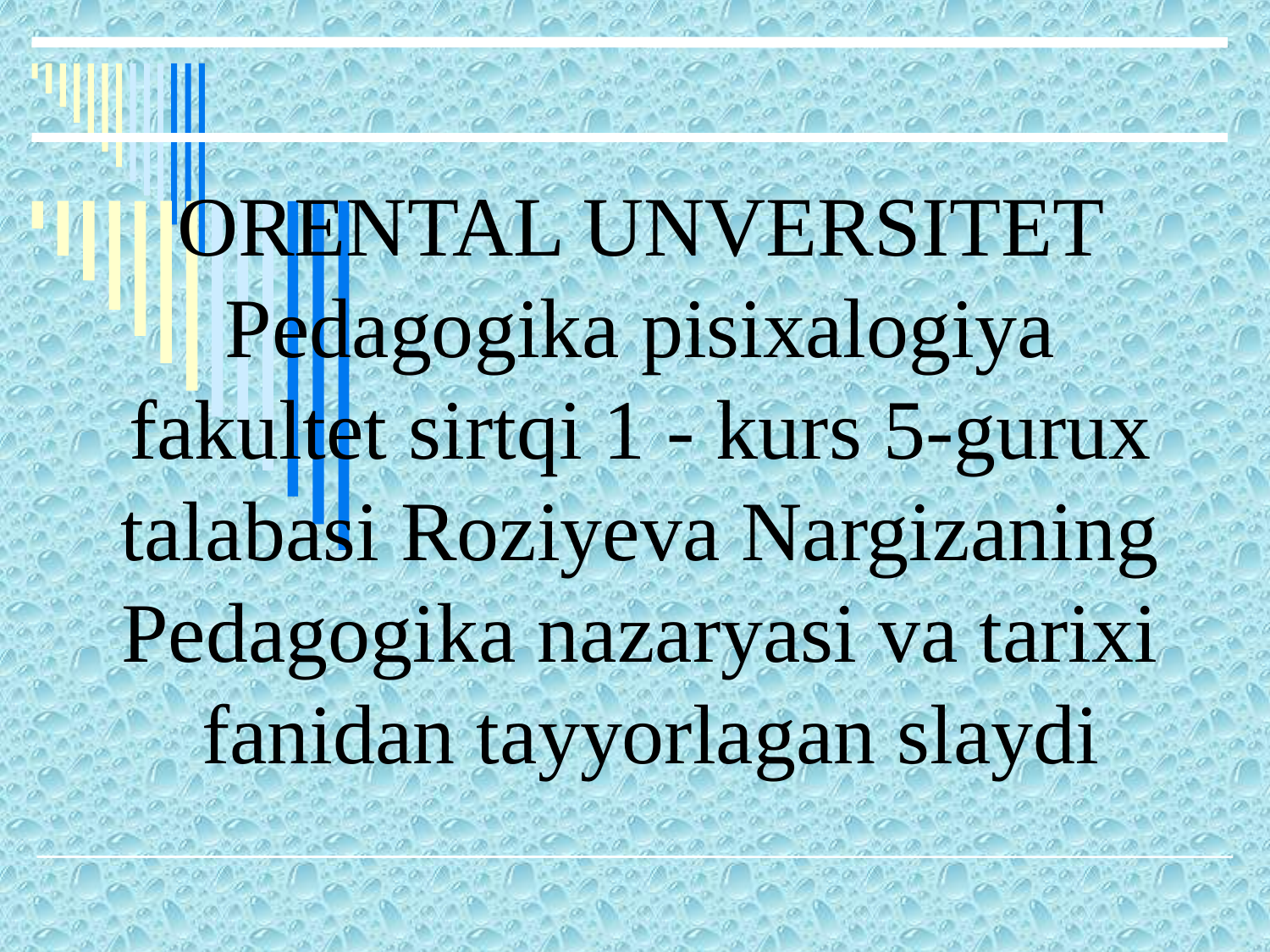

# ORENTAL UNVERSITET Pedagogika pisixalogiya fakultet sirtqi 1 - kurs 5-gurux talabasi Roziyeva Nargizaning Pedagogika nazaryasi va tarixi  fanidan tayyorlagan slaydi